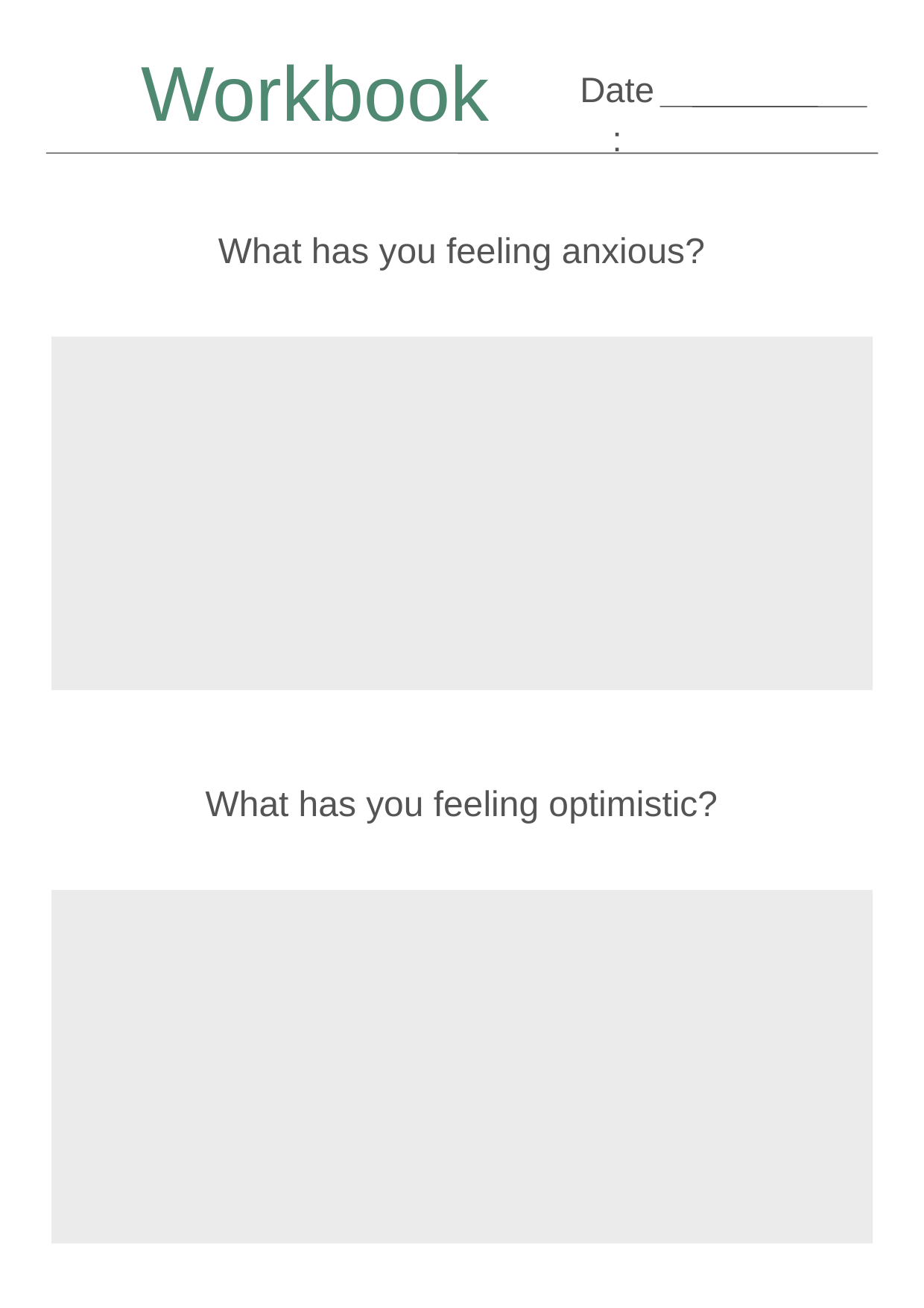

Workbook
Date:

What has you feeling anxious?

What has you feeling optimistic?